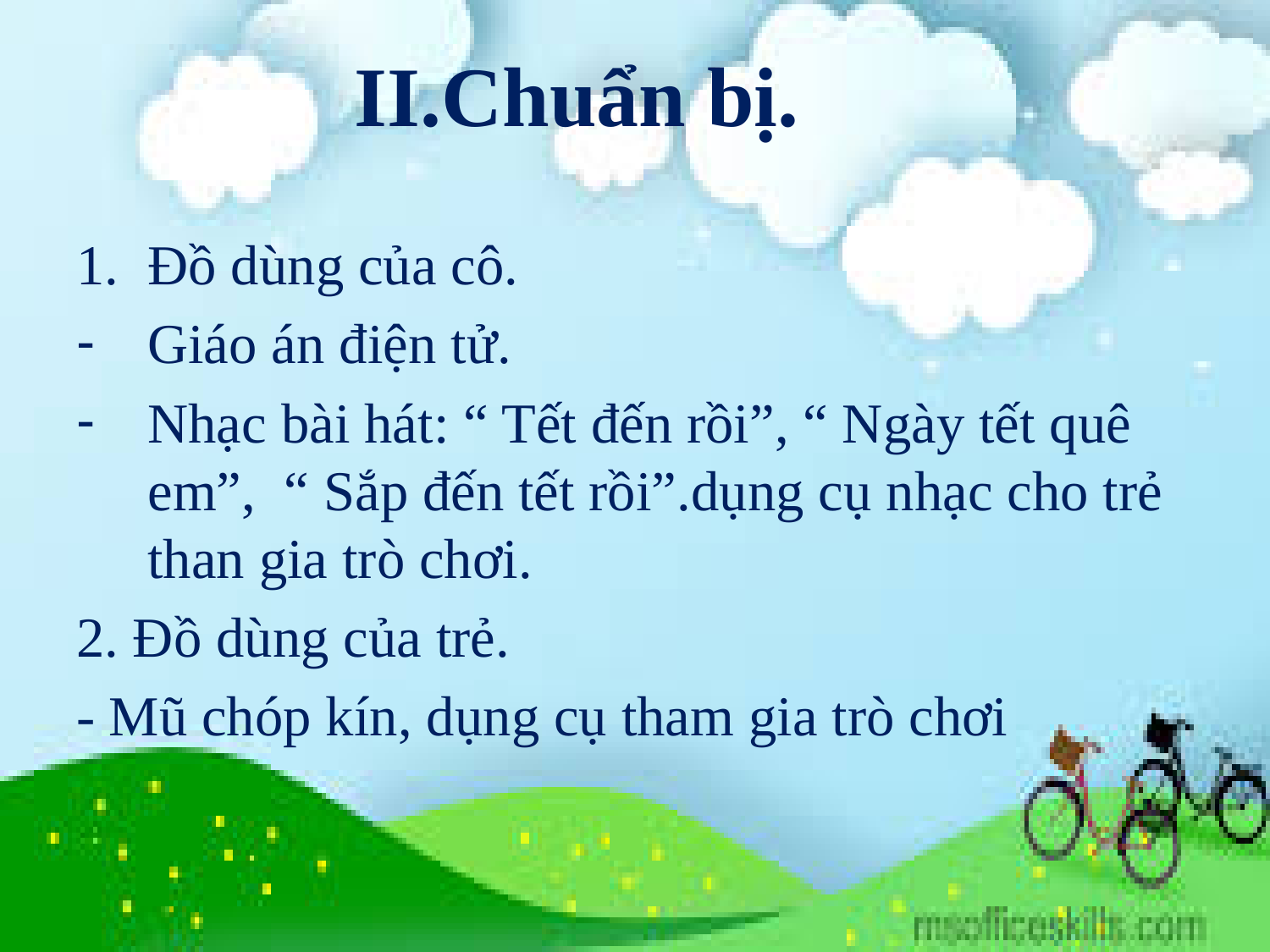

# II.Chuẩn bị.
Đồ dùng của cô.
Giáo án điện tử.
Nhạc bài hát: “ Tết đến rồi”, “ Ngày tết quê em”,  “ Sắp đến tết rồi”.dụng cụ nhạc cho trẻ than gia trò chơi.
2. Đồ dùng của trẻ.
- Mũ chóp kín, dụng cụ tham gia trò chơi